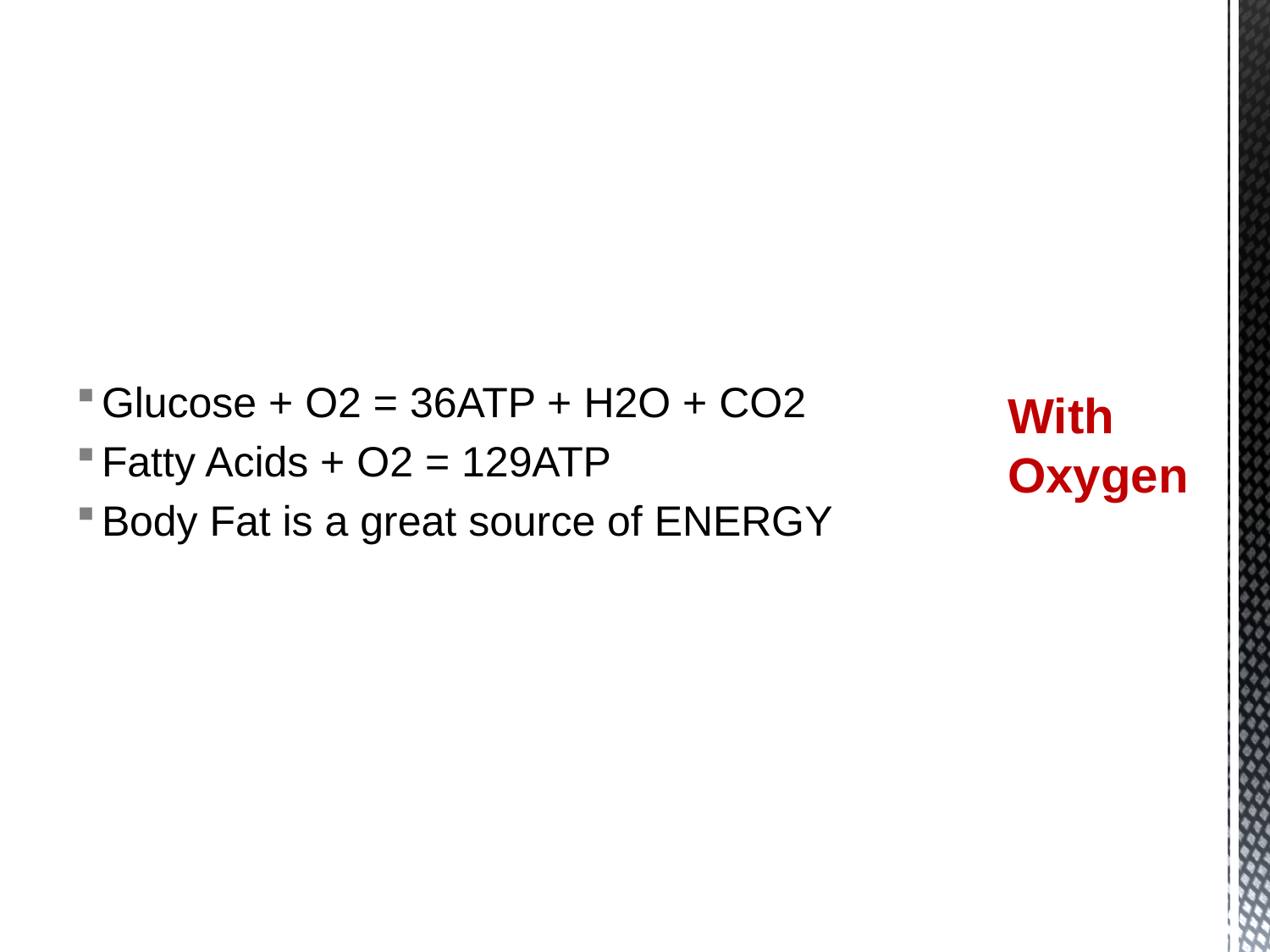

Glucose + O2 = 36ATP + H2O + CO2
Fatty Acids + O2 = 129ATP
Body Fat is a great source of ENERGY
# With Oxygen